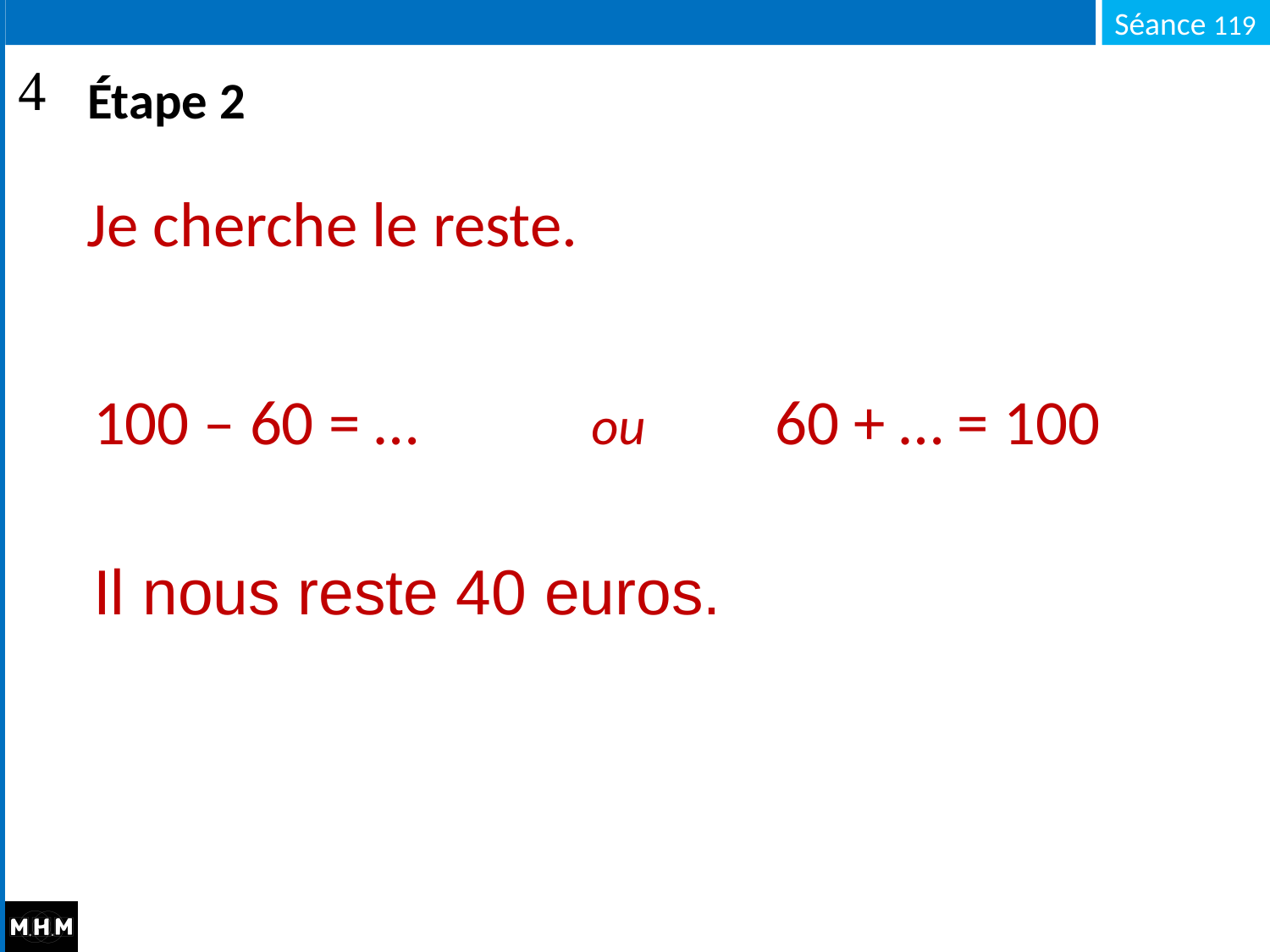

# Étape 2
Je cherche le reste.
100 – 60 = …            ou         60 + … = 100
Il nous reste 40 euros.